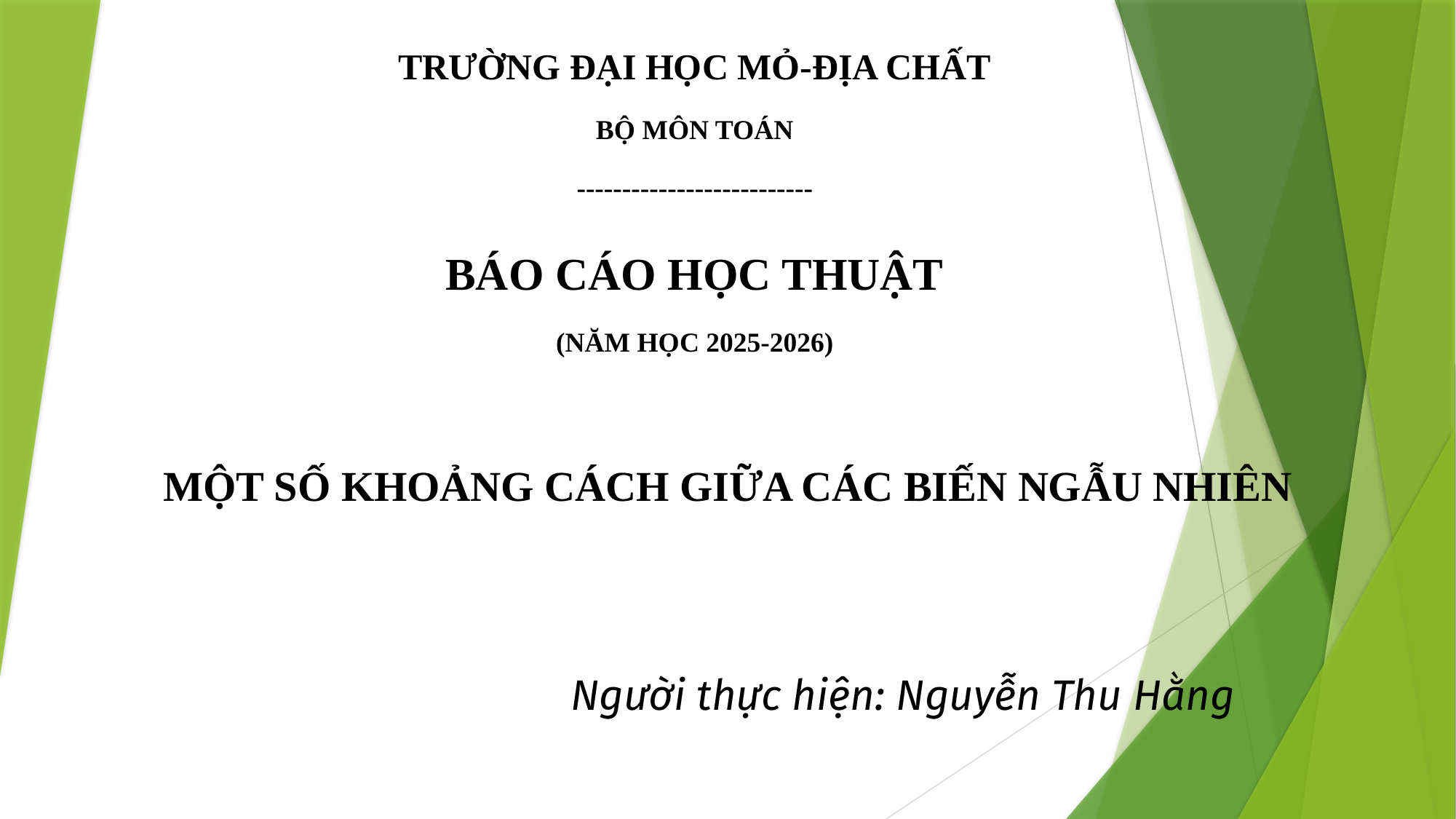

TRƯỜNG ĐẠI HỌC MỎ-ĐỊA CHẤT
BỘ MÔN TOÁN
--------------------------
BÁO CÁO HỌC THUẬT
(NĂM HỌC 2025-2026)
MỘT SỐ KHOẢNG CÁCH GIỮA CÁC BIẾN NGẪU NHIÊN
Người thực hiện: Nguyễn Thu Hằng